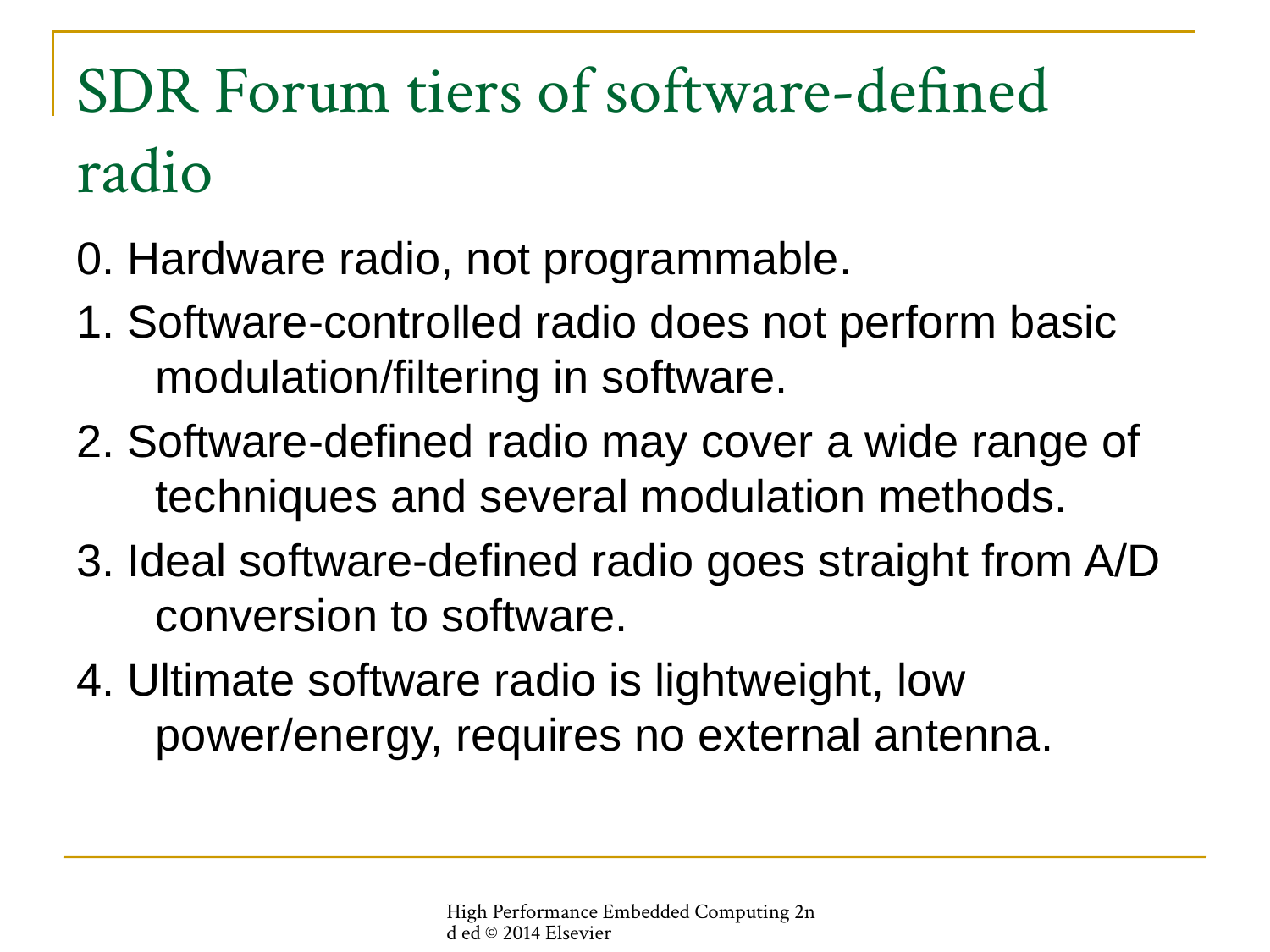

# SDR Forum tiers of software-defined radio
0. Hardware radio, not programmable.
1. Software-controlled radio does not perform basic modulation/filtering in software.
2. Software-defined radio may cover a wide range of techniques and several modulation methods.
3. Ideal software-defined radio goes straight from A/D conversion to software.
4. Ultimate software radio is lightweight, low power/energy, requires no external antenna.

High Performance Embedded Computing 2nd ed © 2014 Elsevier